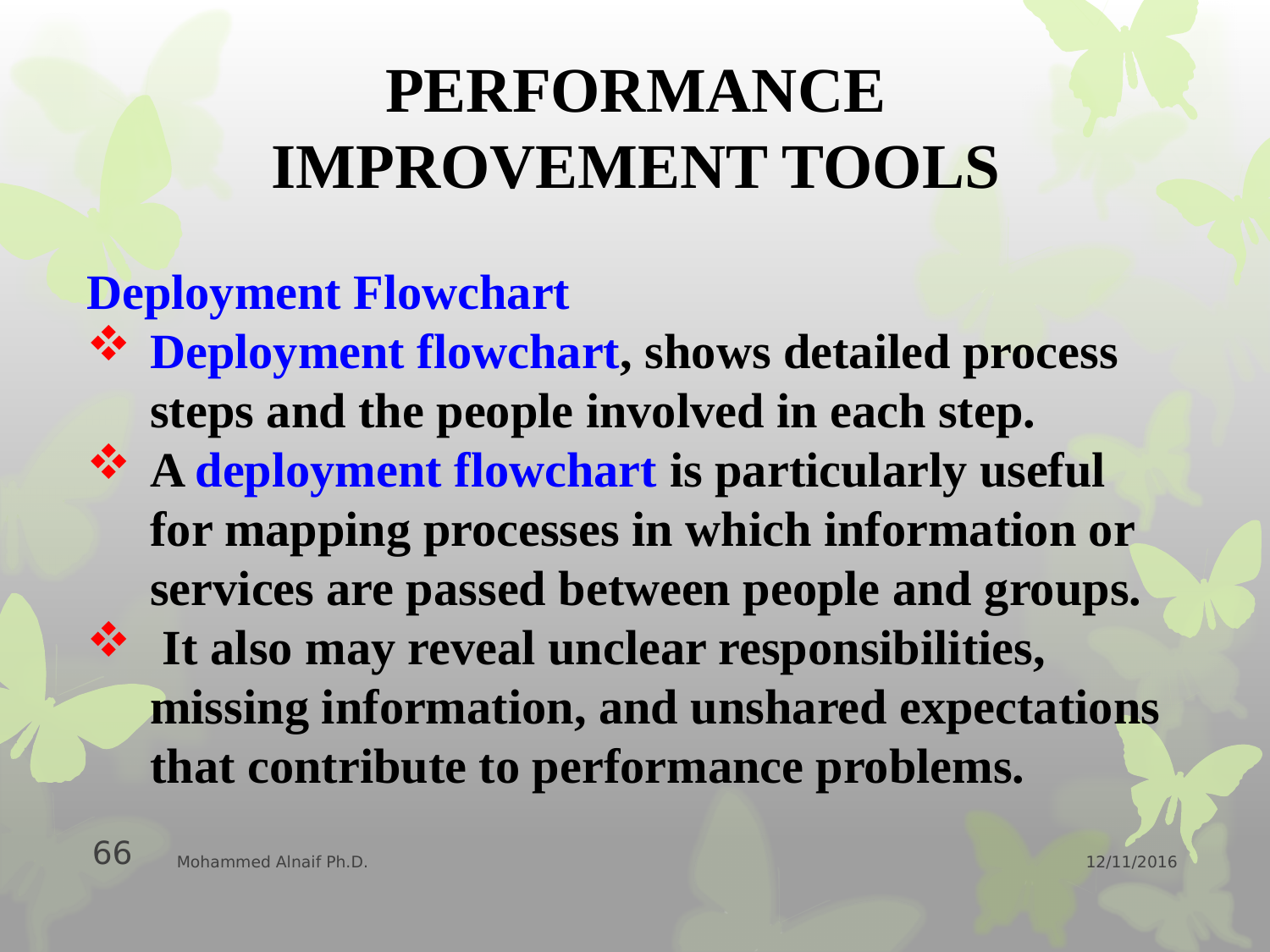

PERFORMANCE IMPROVEMENT TOOLS
Deployment Flowchart
Deployment flowchart, shows detailed process steps and the people involved in each step.
A deployment flowchart is particularly useful for mapping processes in which information or services are passed between people and groups.
 It also may reveal unclear responsibilities, missing information, and unshared expectations that contribute to performance problems.
66
Mohammed Alnaif Ph.D.
12/11/2016